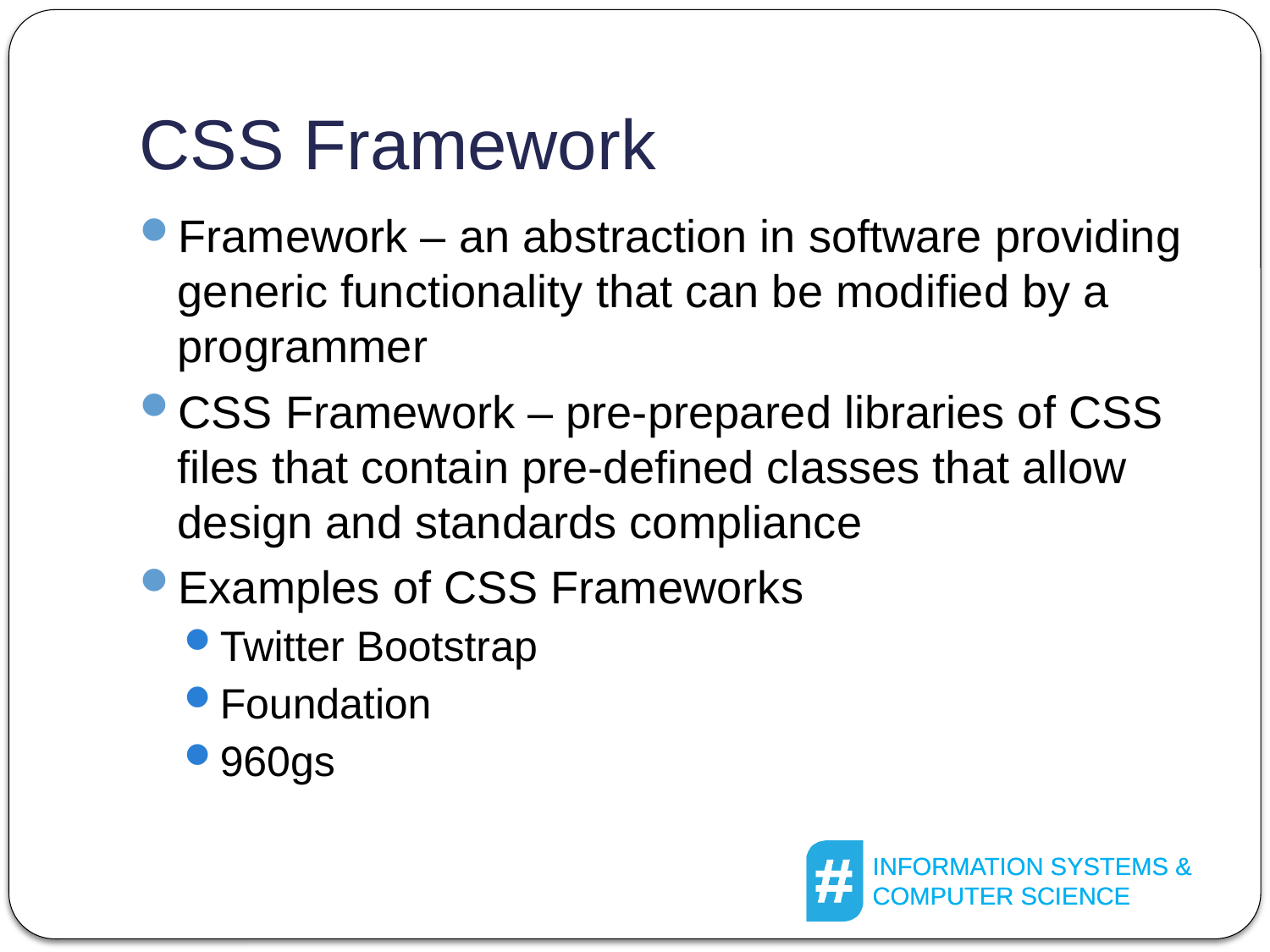

# CSS Framework
Framework – an abstraction in software providing generic functionality that can be modified by a programmer
CSS Framework – pre-prepared libraries of CSS files that contain pre-defined classes that allow design and standards compliance
Examples of CSS Frameworks
Twitter Bootstrap
Foundation
960gs